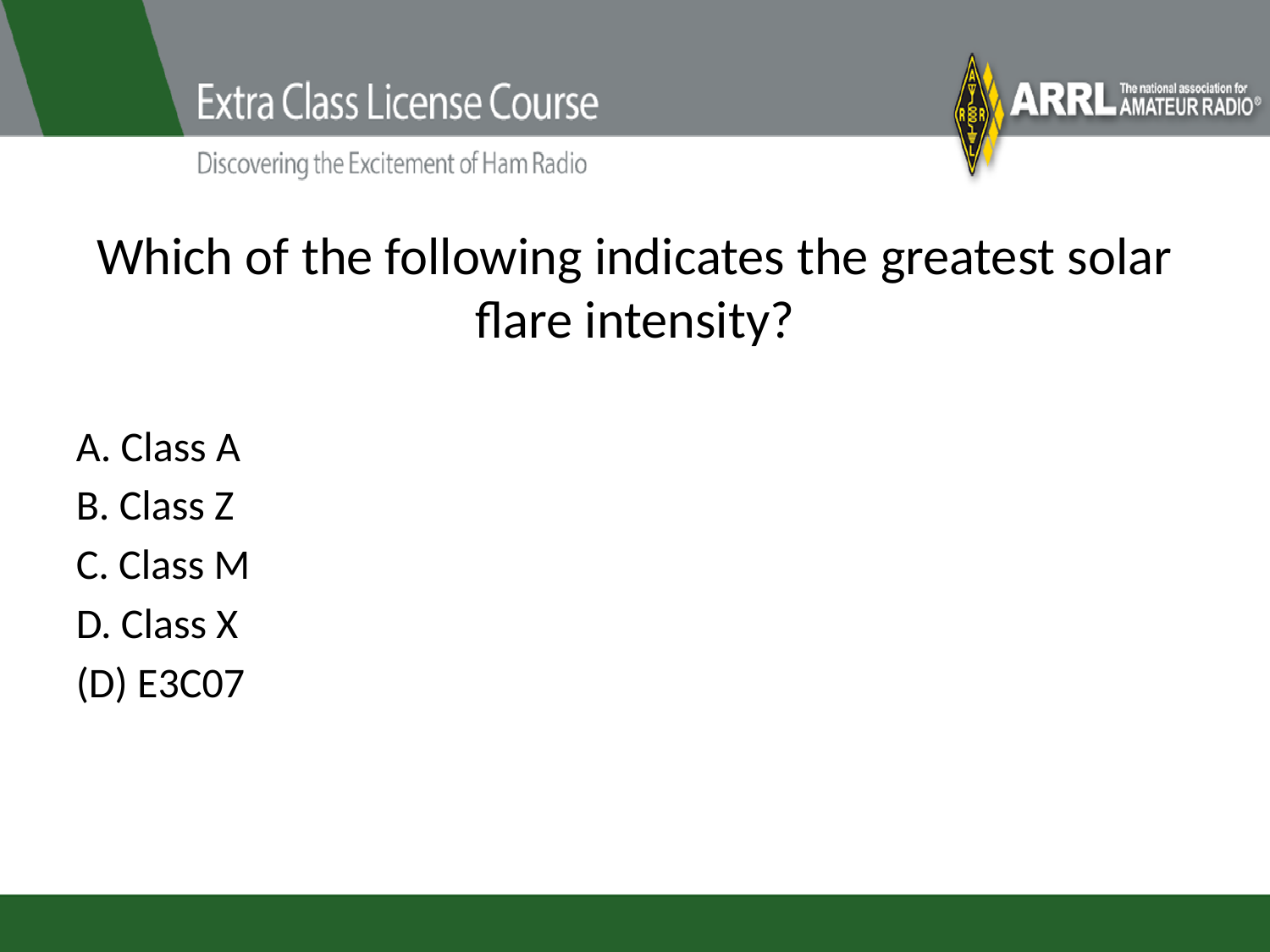

# Which of the following indicates the greatest solar flare intensity?
A. Class A
B. Class Z
C. Class M
D. Class X
(D) E3C07